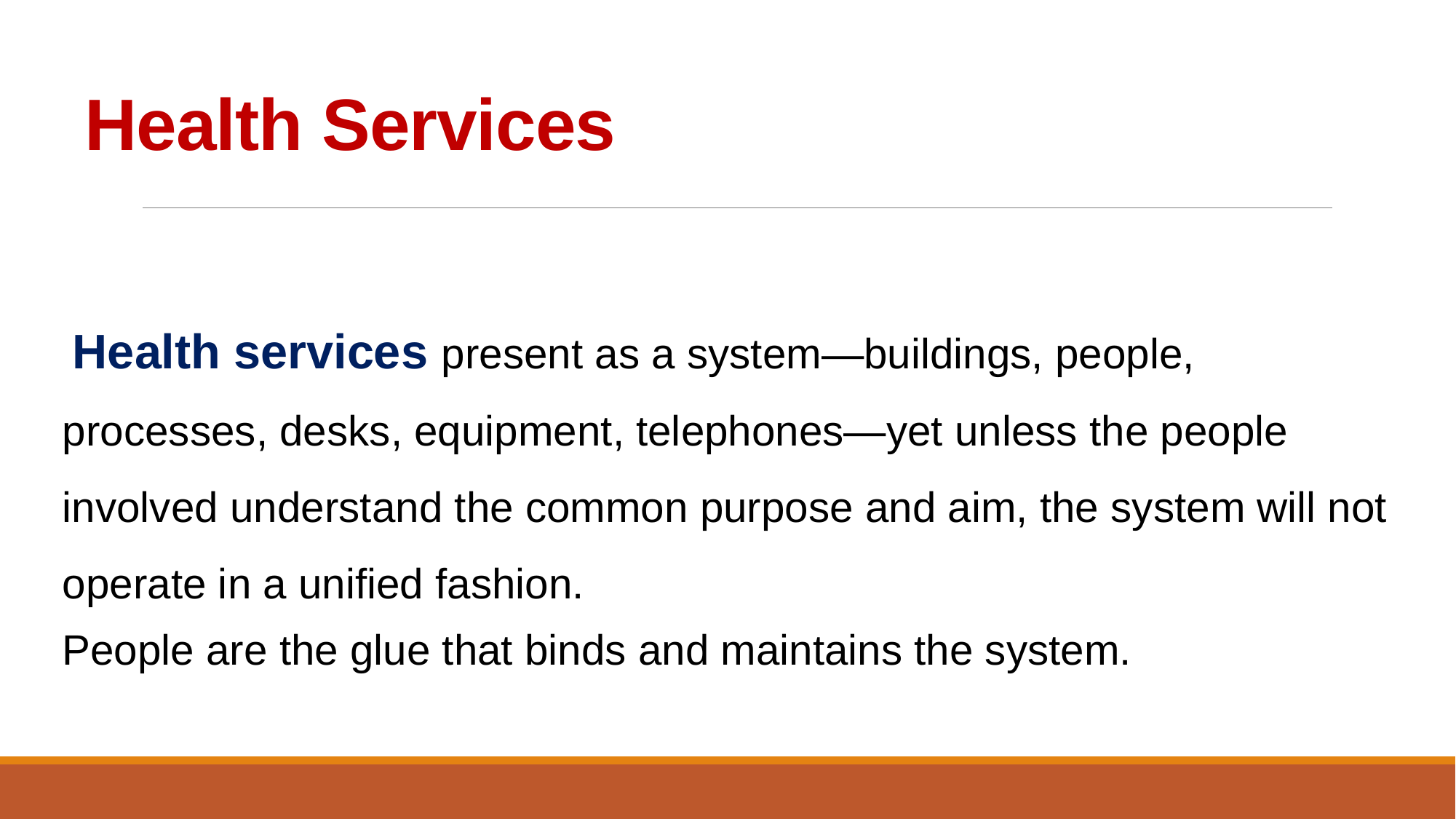

# Health Services

 Health services present as a system—buildings, people, processes, desks, equipment, telephones—yet unless the people involved understand the common purpose and aim, the system will not operate in a unified fashion.
People are the glue that binds and maintains the system.